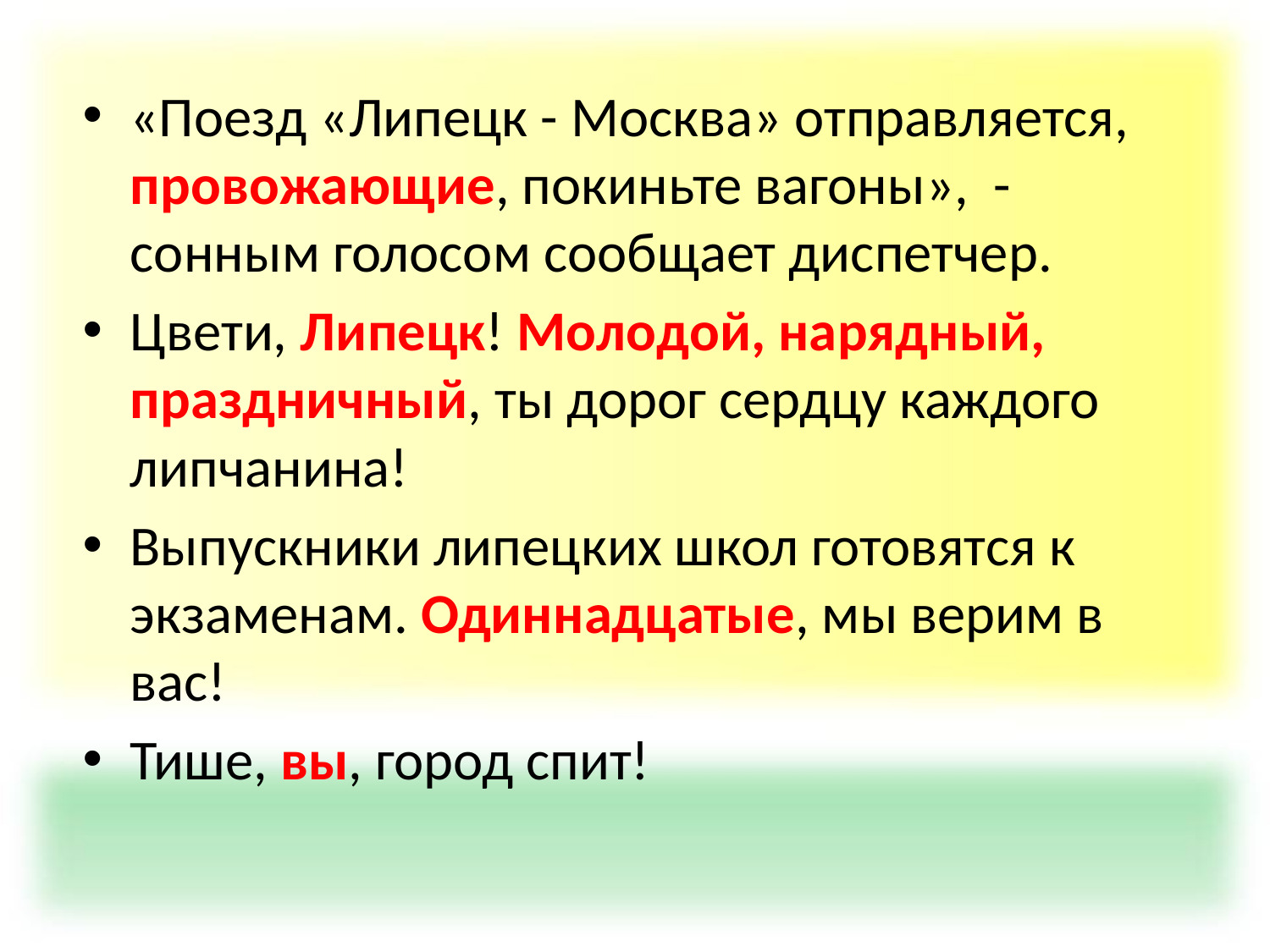

#
«Поезд «Липецк - Москва» отправляется, провожающие, покиньте вагоны»,  - сонным голосом сообщает диспетчер.
Цвети, Липецк! Молодой, нарядный, праздничный, ты дорог сердцу каждого липчанина!
Выпускники липецких школ готовятся к  экзаменам. Одиннадцатые, мы верим в вас!
Тише, вы, город спит!